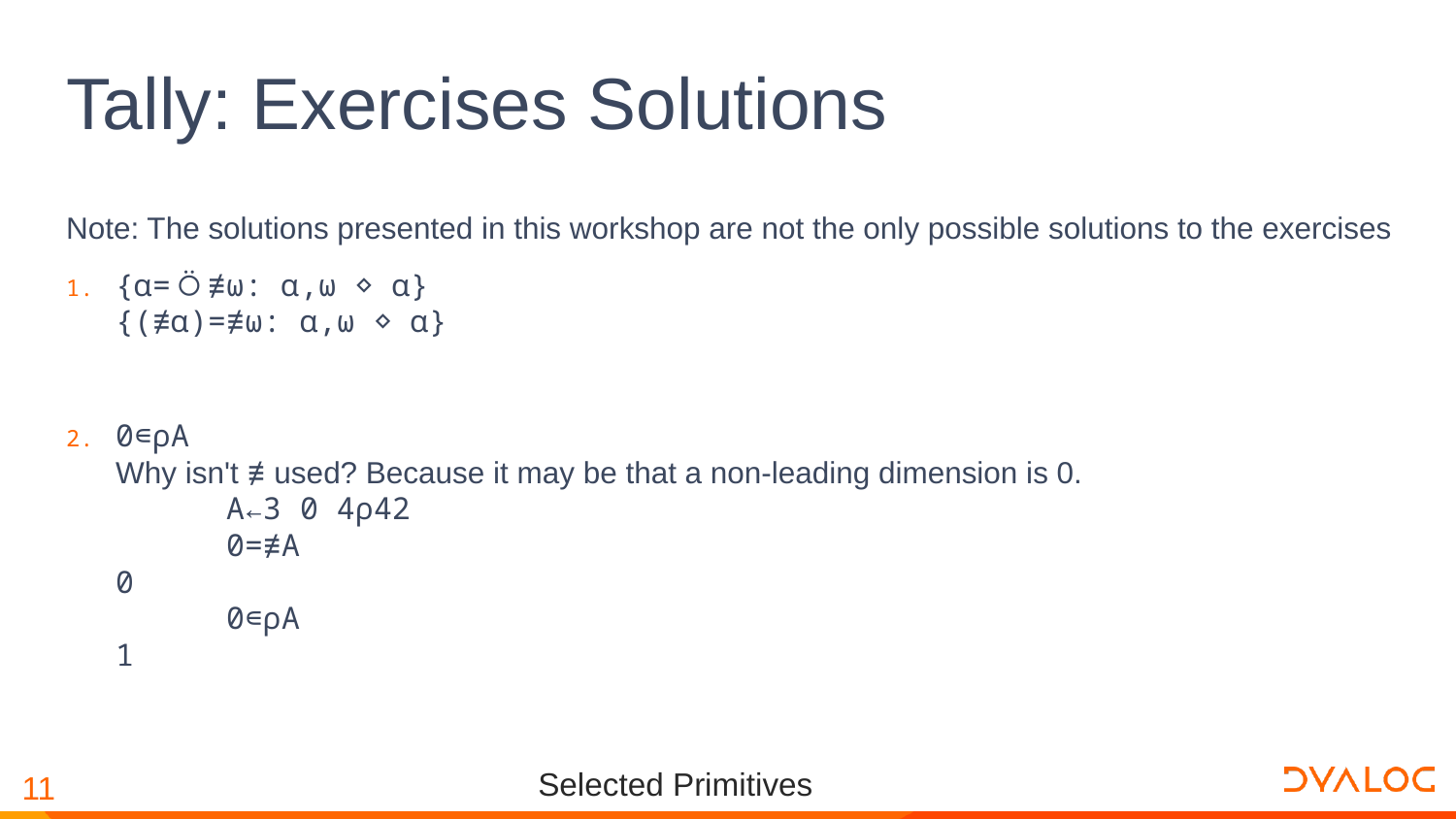

# Tally: Exercises Solutions
Note: The solutions presented in this workshop are not the only possible solutions to the exercises
{⍺=⍥≢⍵: ⍺,⍵ ⋄ ⍺}
{(≢⍺)=≢⍵: ⍺,⍵ ⋄ ⍺}

0∊⍴A
Why isn't ≢ used? Because it may be that a non-leading dimension is 0.
      A←3 0 4⍴42
      0=≢A
0
      0∊⍴A
1